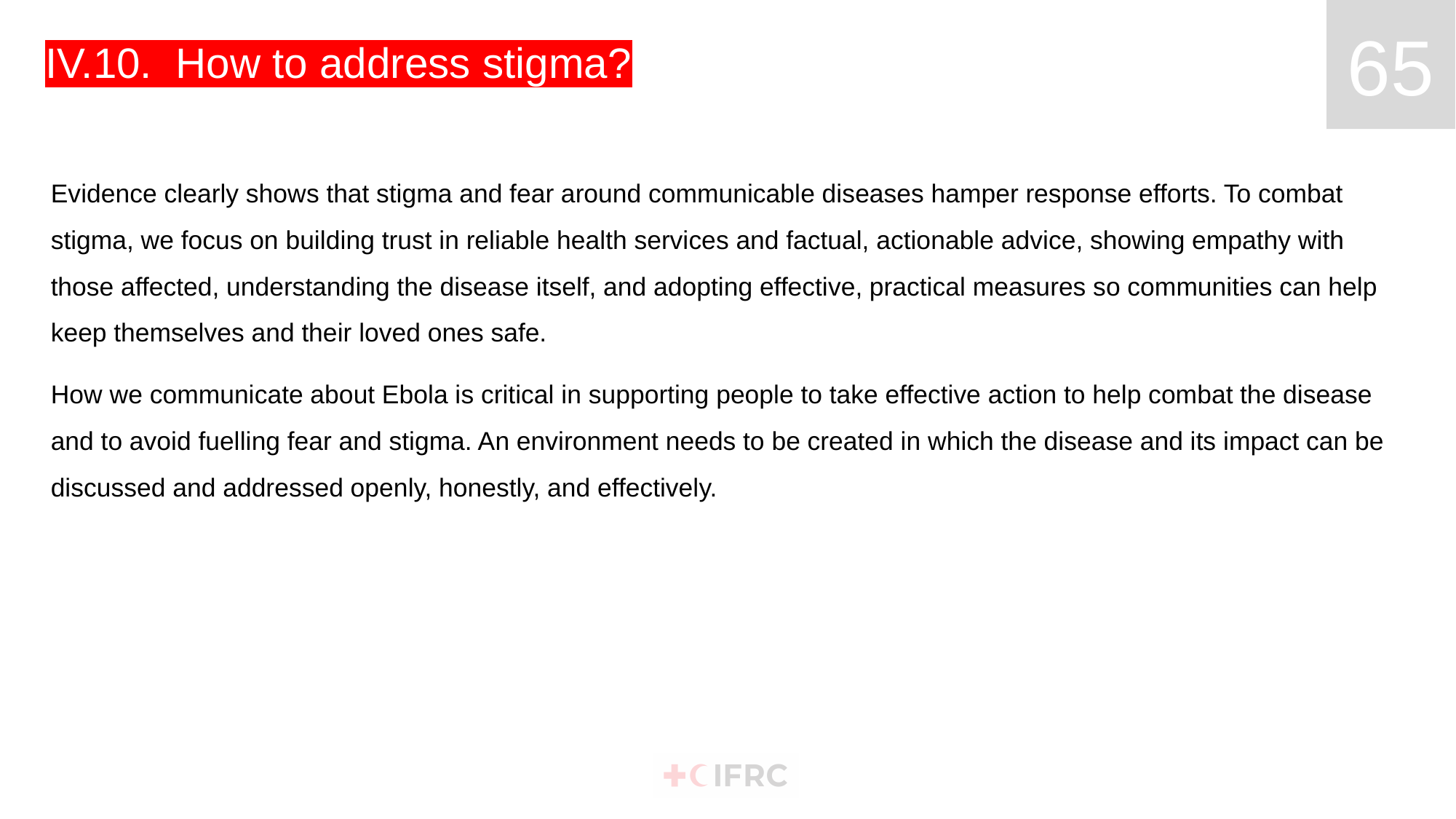

# IV.10.  How to address stigma?
Evidence clearly shows that stigma and fear around communicable diseases hamper response efforts. To combat stigma, we focus on building trust in reliable health services and factual, actionable advice, showing empathy with those affected, understanding the disease itself, and adopting effective, practical measures so communities can help keep themselves and their loved ones safe.
How we communicate about Ebola is critical in supporting people to take effective action to help combat the disease and to avoid fuelling fear and stigma. An environment needs to be created in which the disease and its impact can be discussed and addressed openly, honestly, and effectively.